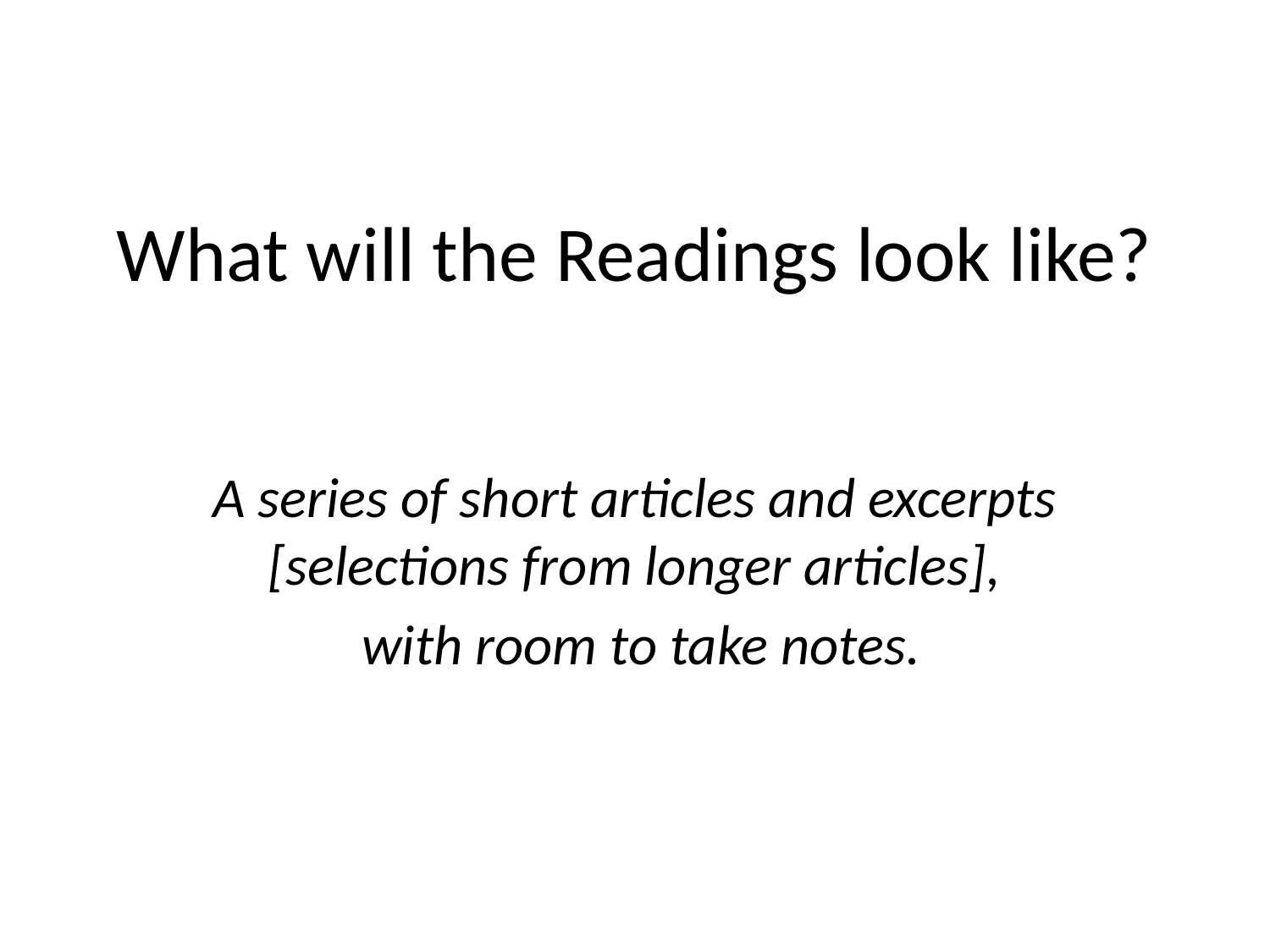

# What will the Readings look like?
A series of short articles and excerpts [selections from longer articles],
 with room to take notes.